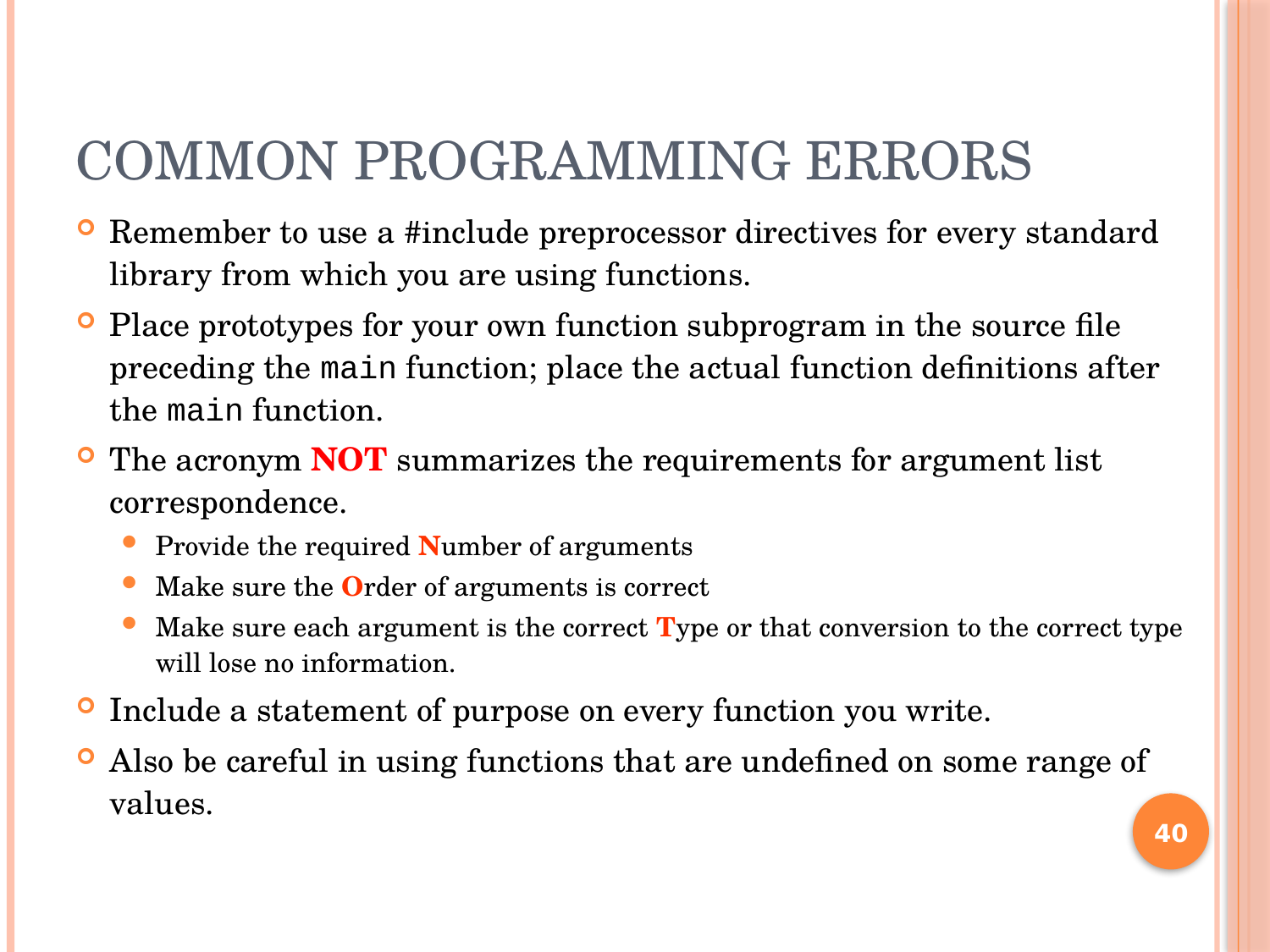

# Common Programming Errors
Remember to use a #include preprocessor directives for every standard library from which you are using functions.
Place prototypes for your own function subprogram in the source file preceding the main function; place the actual function definitions after the main function.
The acronym NOT summarizes the requirements for argument list correspondence.
Provide the required Number of arguments
Make sure the Order of arguments is correct
Make sure each argument is the correct Type or that conversion to the correct type will lose no information.
Include a statement of purpose on every function you write.
Also be careful in using functions that are undefined on some range of values.
40